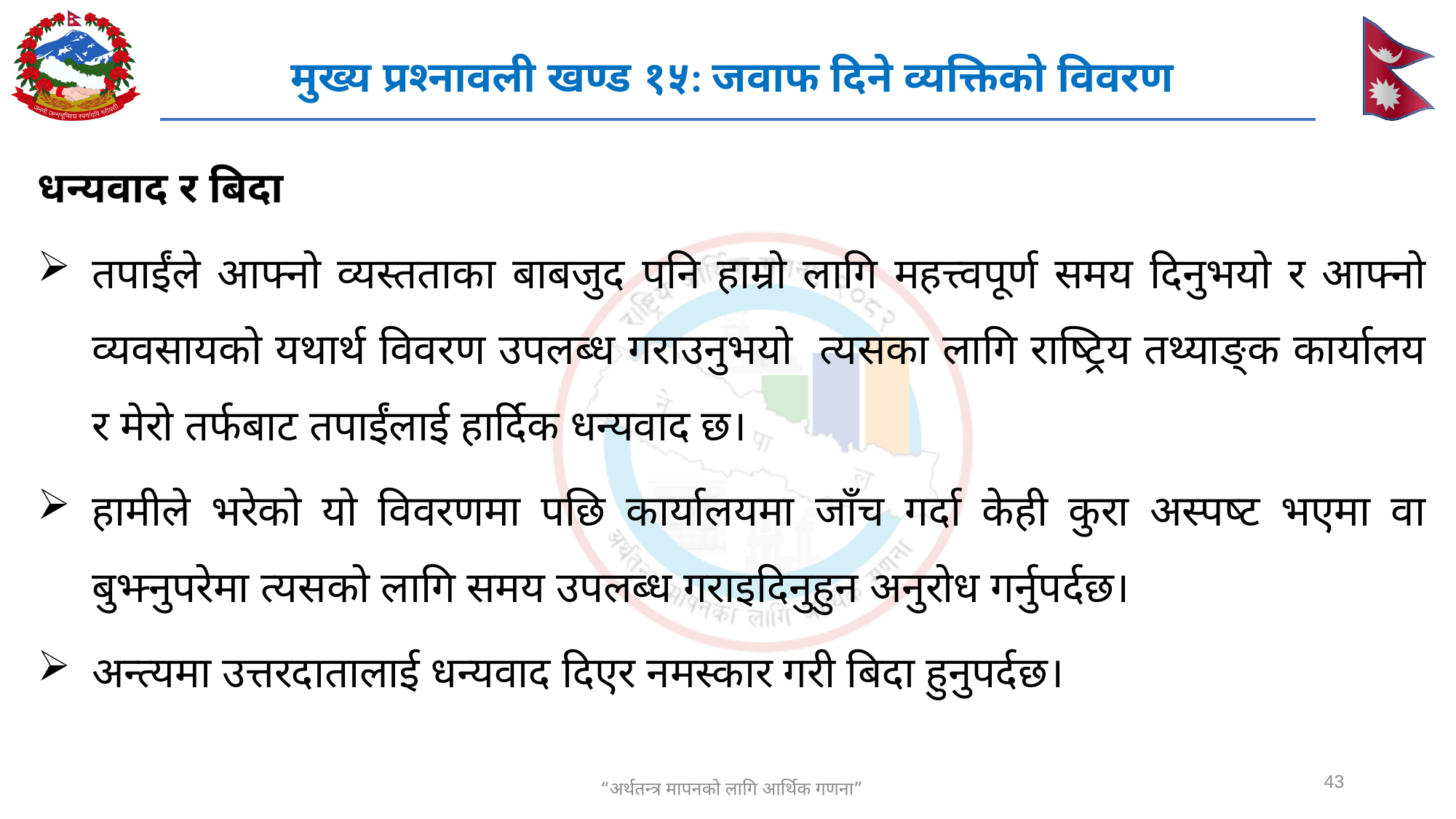

# मुख्य प्रश्नावली खण्ड १५: जवाफ दिने व्यक्तिको विवरण
धन्यवाद र बिदा
तपाईंले आफ्नो व्यस्तताका बाबजुद पनि हाम्रो लागि महत्त्वपूर्ण समय दिनुभयो र आफ्नो व्यवसायको यथार्थ विवरण उपलब्ध गराउनुभयो  त्यसका लागि राष्ट्रिय तथ्याङ्क कार्यालय र मेरो तर्फबाट तपाईंलाई हार्दिक धन्यवाद छ।
हामीले भरेको यो विवरणमा पछि कार्यालयमा जाँच गर्दा केही कुरा अस्पष्ट भएमा वा बुझ्नुपरेमा त्यसको लागि समय उपलब्ध गराइदिनुहुन अनुरोध गर्नुपर्दछ।
अन्त्यमा उत्तरदातालाई धन्यवाद दिएर नमस्कार गरी बिदा हुनुपर्दछ।

43
“अर्थतन्त्र मापनको लागि आर्थिक गणना”